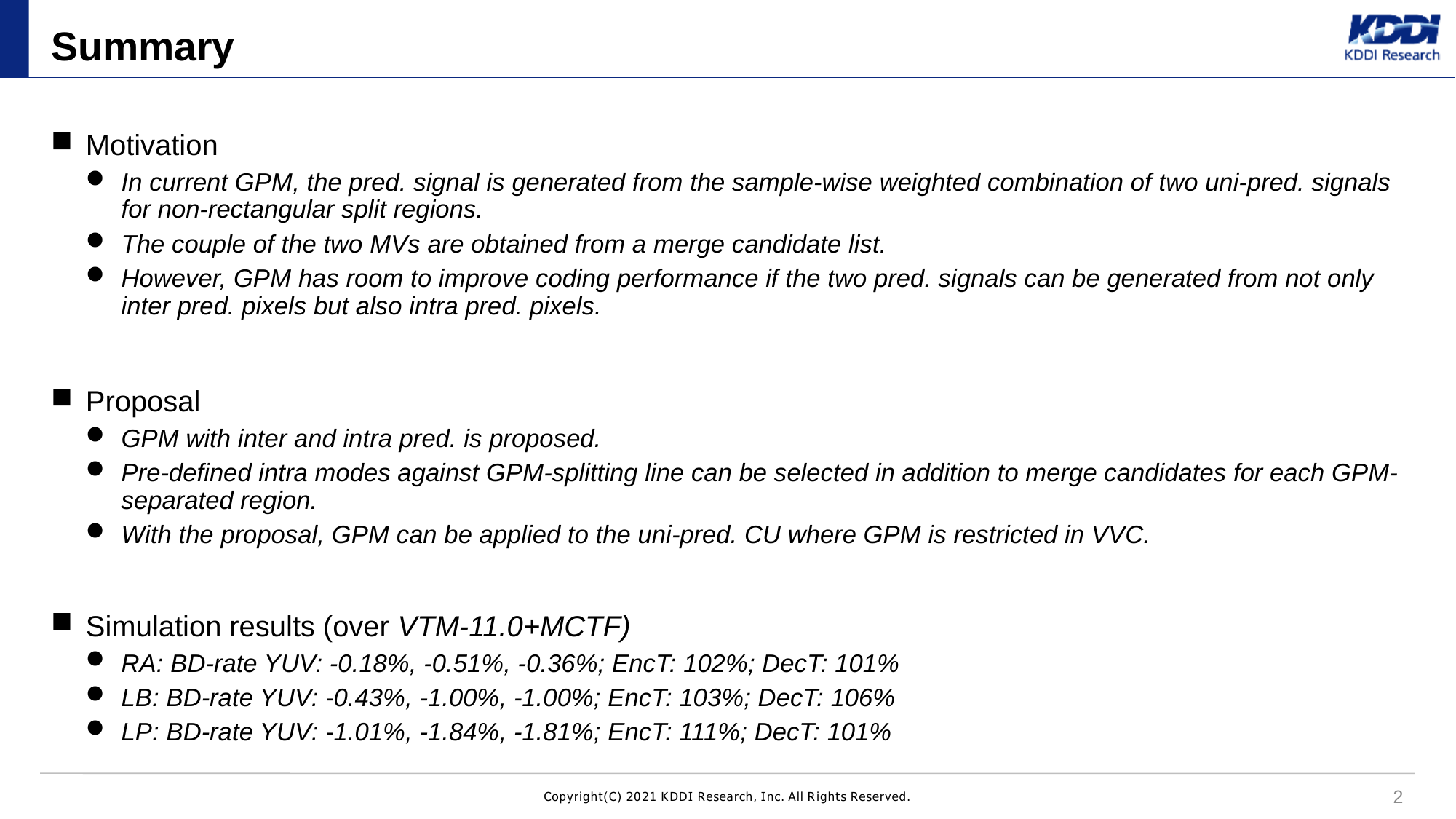

# Summary
Motivation
In current GPM, the pred. signal is generated from the sample-wise weighted combination of two uni-pred. signals for non-rectangular split regions.
The couple of the two MVs are obtained from a merge candidate list.
However, GPM has room to improve coding performance if the two pred. signals can be generated from not only inter pred. pixels but also intra pred. pixels.

Proposal
GPM with inter and intra pred. is proposed.
Pre-defined intra modes against GPM-splitting line can be selected in addition to merge candidates for each GPM-separated region.
With the proposal, GPM can be applied to the uni-pred. CU where GPM is restricted in VVC.

Simulation results (over VTM-11.0+MCTF)
RA: BD-rate YUV: -0.18%, -0.51%, -0.36%; EncT: 102%; DecT: 101%
LB: BD-rate YUV: -0.43%, -1.00%, -1.00%; EncT: 103%; DecT: 106%
LP: BD-rate YUV: -1.01%, -1.84%, -1.81%; EncT: 111%; DecT: 101%

2